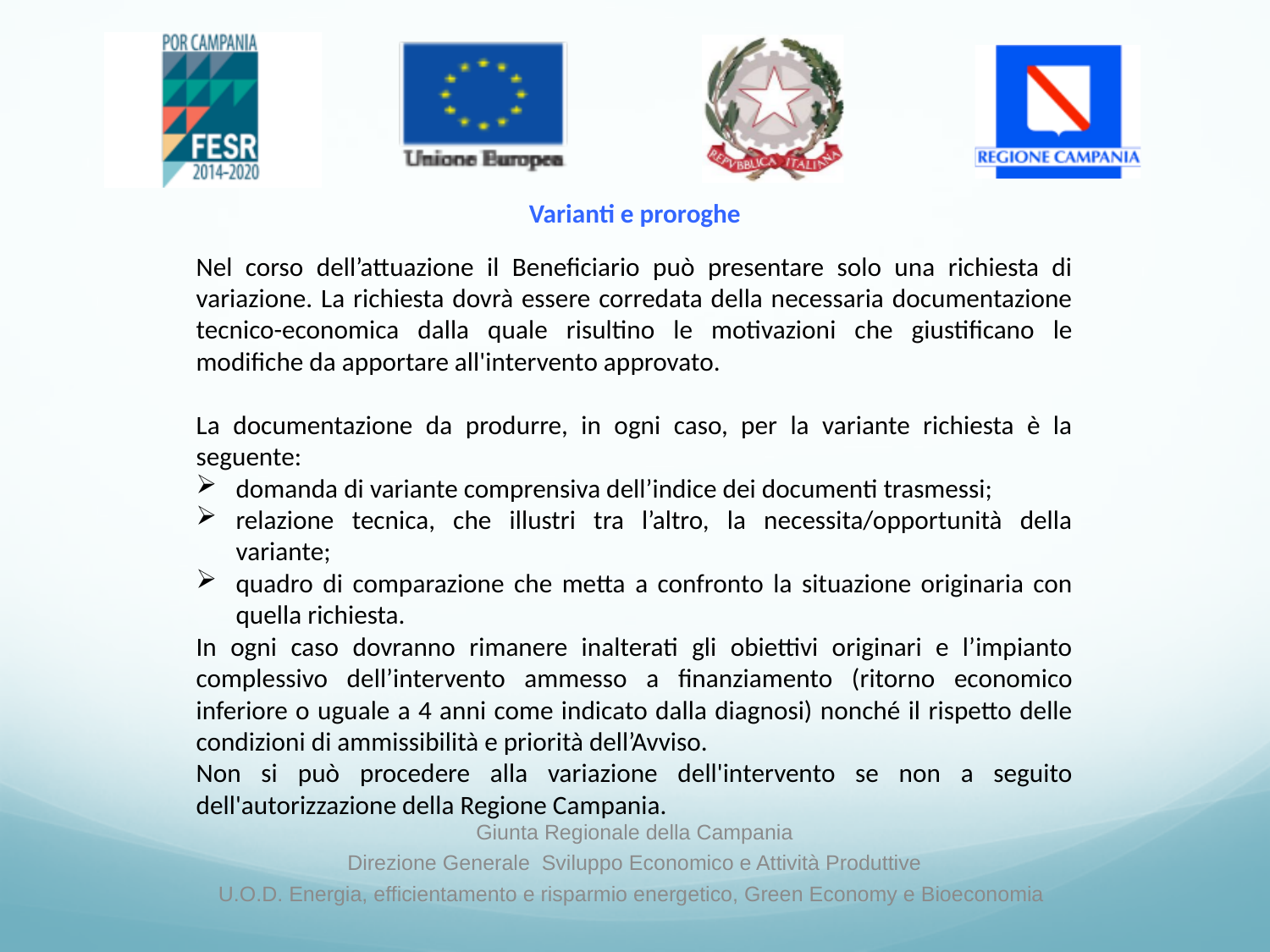

Varianti e proroghe

Nel corso dell’attuazione il Beneficiario può presentare solo una richiesta di variazione. La richiesta dovrà essere corredata della necessaria documentazione tecnico-economica dalla quale risultino le motivazioni che giustificano le modifiche da apportare all'intervento approvato.

La documentazione da produrre, in ogni caso, per la variante richiesta è la seguente:
domanda di variante comprensiva dell’indice dei documenti trasmessi;
relazione tecnica, che illustri tra l’altro, la necessita/opportunità della variante;
quadro di comparazione che metta a confronto la situazione originaria con quella richiesta.
In ogni caso dovranno rimanere inalterati gli obiettivi originari e l’impianto complessivo dell’intervento ammesso a finanziamento (ritorno economico inferiore o uguale a 4 anni come indicato dalla diagnosi) nonché il rispetto delle condizioni di ammissibilità e priorità dell’Avviso.
Non si può procedere alla variazione dell'intervento se non a seguito dell'autorizzazione della Regione Campania.

Giunta Regionale della Campania
Direzione Generale  Sviluppo Economico e Attività Produttive
U.O.D. Energia, efficientamento e risparmio energetico, Green Economy e Bioeconomia